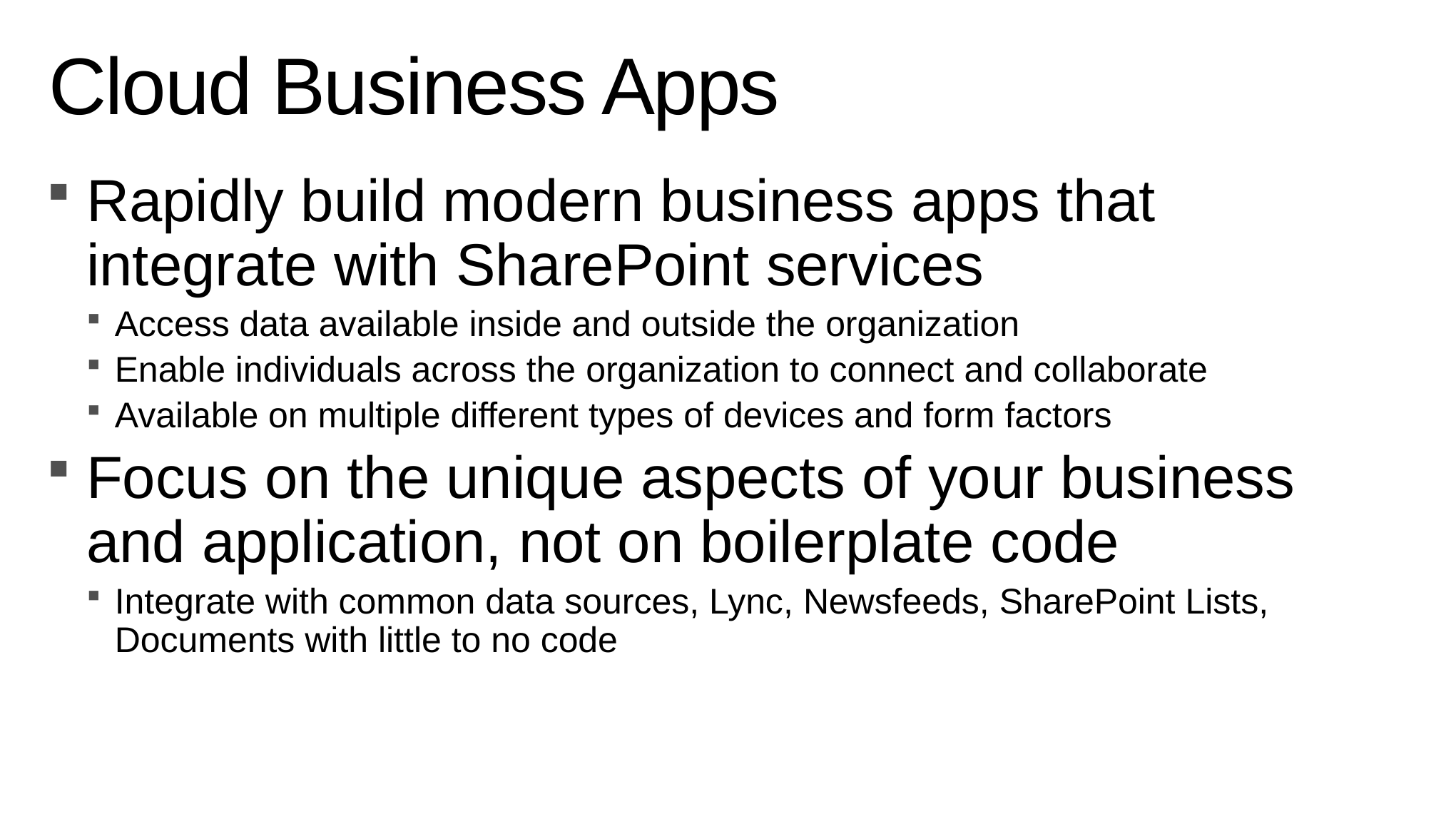

# Cloud Business Apps
Rapidly build modern business apps that integrate with SharePoint services
Access data available inside and outside the organization
Enable individuals across the organization to connect and collaborate
Available on multiple different types of devices and form factors
Focus on the unique aspects of your business and application, not on boilerplate code
Integrate with common data sources, Lync, Newsfeeds, SharePoint Lists, Documents with little to no code